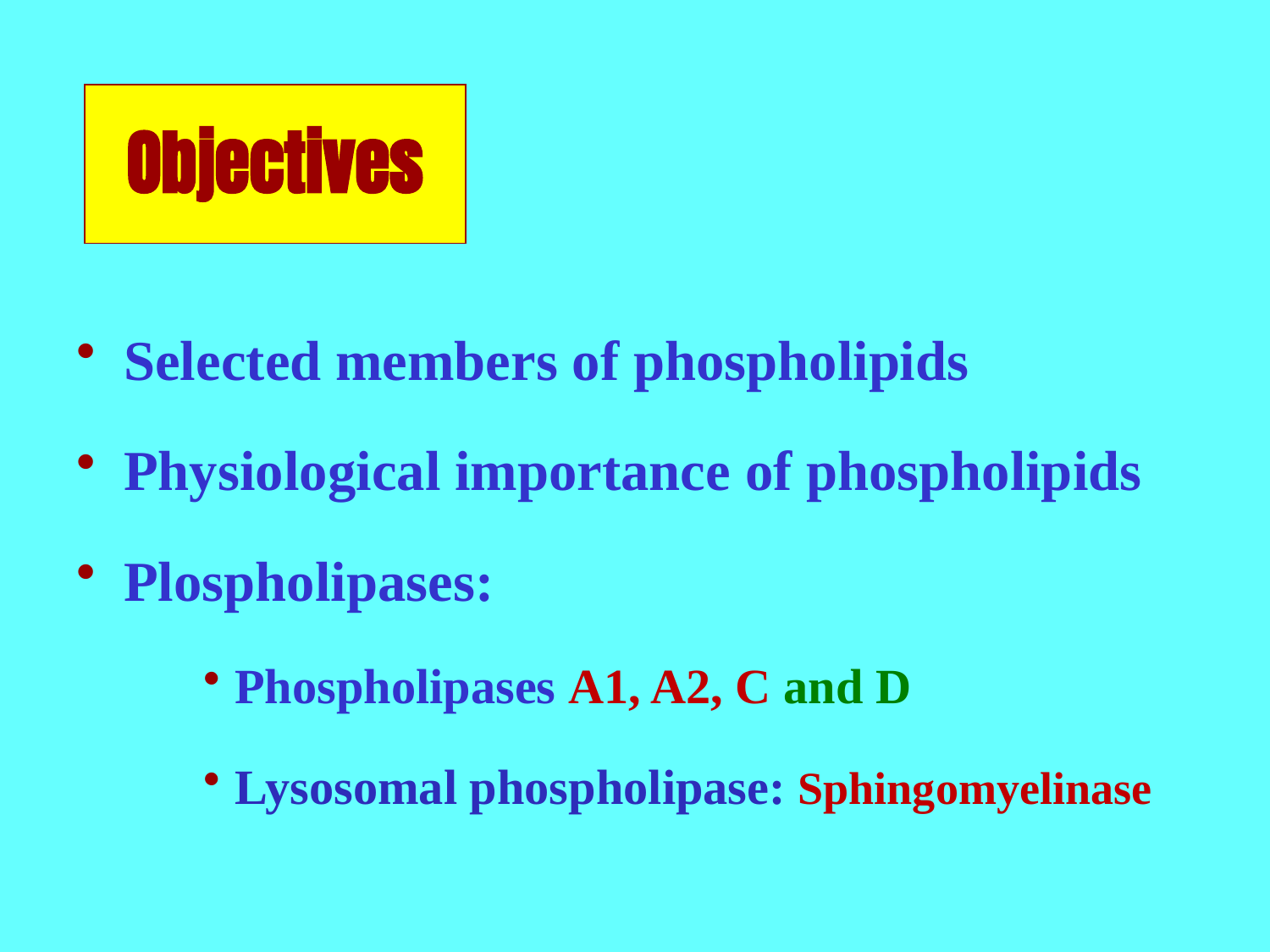

# Objectives
Selected members of phospholipids
Physiological importance of phospholipids
Plospholipases:
Phospholipases A1, A2, C and D
Lysosomal phospholipase: Sphingomyelinase